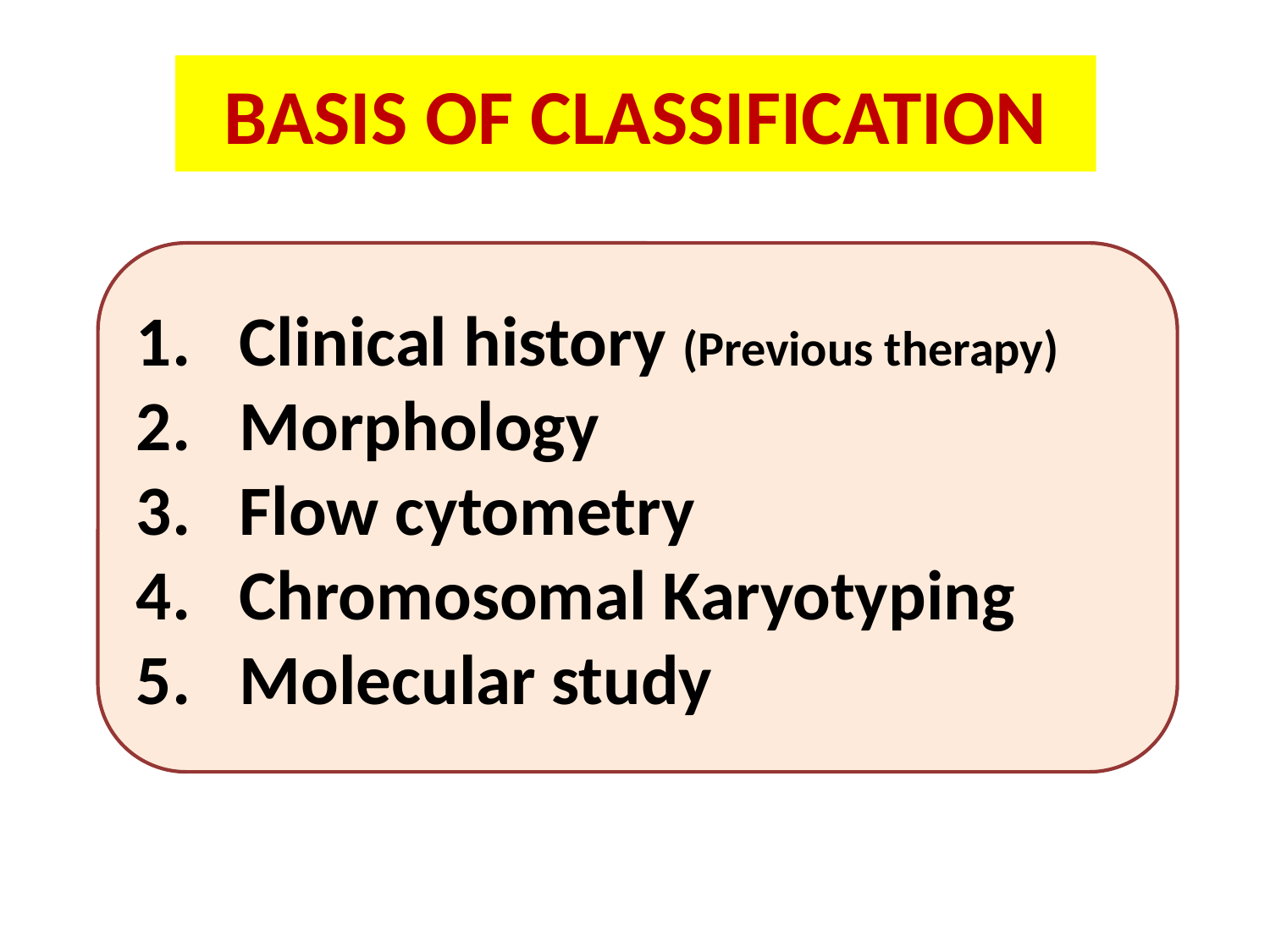

BASIS OF CLASSIFICATION
Clinical history (Previous therapy)
Morphology
Flow cytometry
Chromosomal Karyotyping
Molecular study